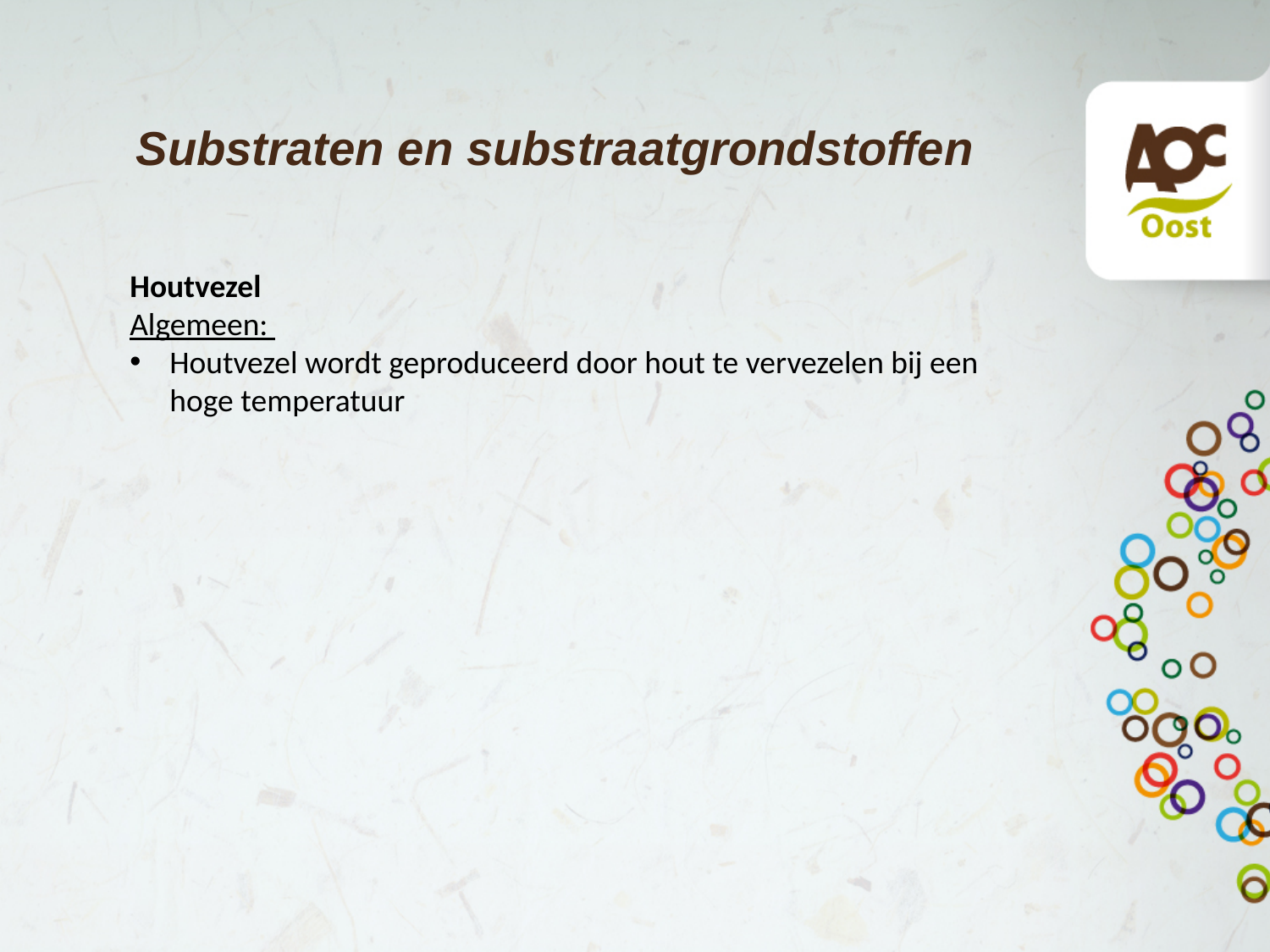

# Substraten en substraatgrondstoffen

Houtvezel
Algemeen:
Houtvezel wordt geproduceerd door hout te vervezelen bij een hoge temperatuur